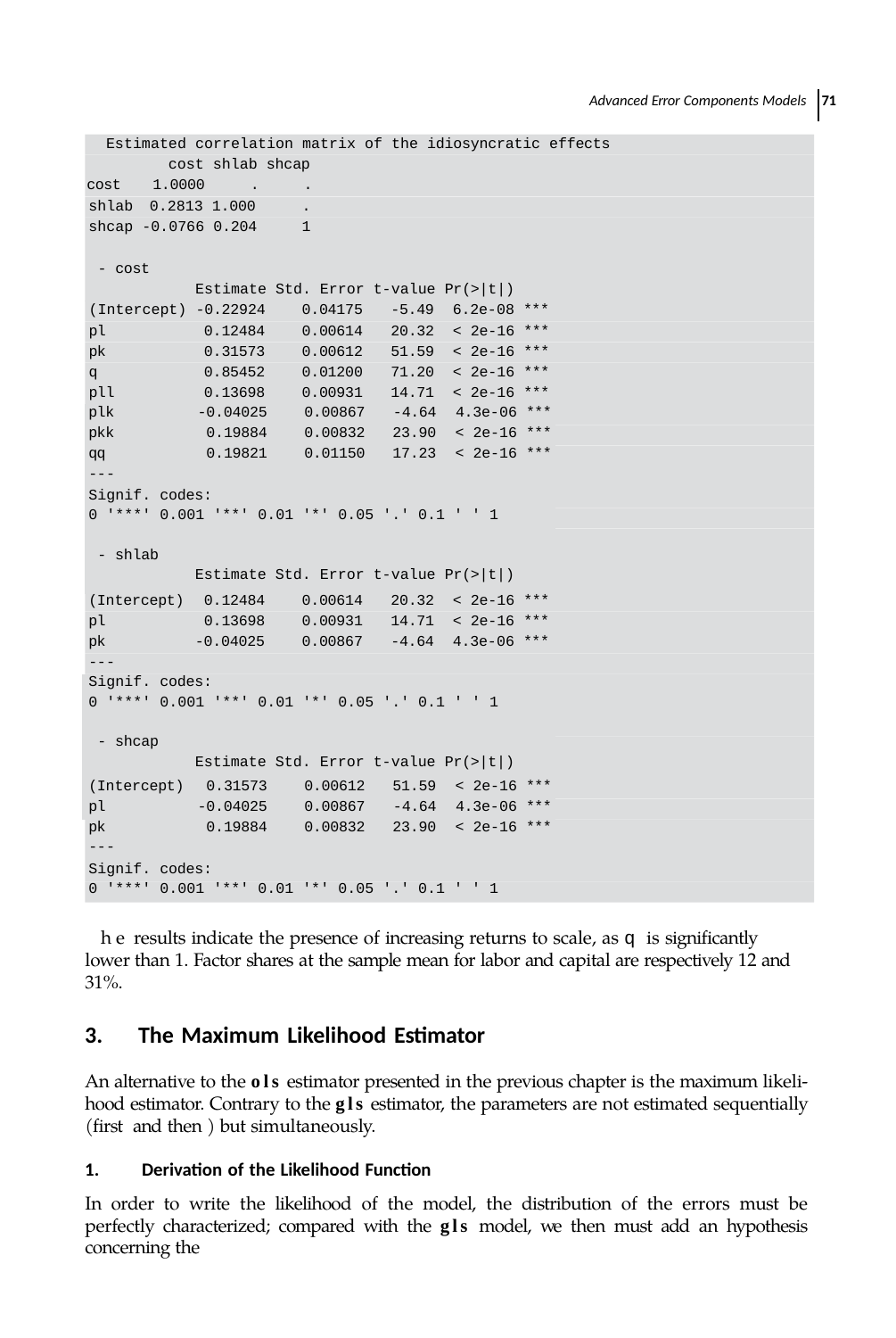

Advanced Error Components Models  71

Estimated correlation matrix of the idiosyncratic effects cost shlab shcap
cost	1.0000	.	.

shlab 0.2813 1.000
shcap -0.0766 0.204
. 1

- cost
Estimate Std. Error t-value Pr(>|t|)
0.04175
0.00614
0.00612
0.01200
0.00931
-5.49
20.32
51.59
71.20
14.71
6.2e-08 ***
< 2e-16 ***
< 2e-16 ***
< 2e-16 ***
< 2e-16 ***
(Intercept) -0.22924

pl pk q pll
0.12484
0.31573
0.85452
0.13698

| plk | -0.04025 | 0.00867 | -4.64 | 4.3e-06 \*\*\* |
| --- | --- | --- | --- | --- |
| pkk | 0.19884 | 0.00832 | 23.90 | < 2e-16 \*\*\* |
| qq | 0.19821 | 0.01150 | 17.23 | < 2e-16 \*\*\* |
| --- |  |  |  |  |
| Signif. codes: 0 '\*\*\*' 0.001 '\*\*' 0.01 '\*' 0.05 '.' 0.1 ' ' 1 - shlab Estimate Std. Error t-value Pr(>|t|) |  |  |  |  |

(Intercept) pl
pk
---
0.12484
0.13698
-0.04025
0.00614
0.00931
0.00867
20.32
14.71
-4.64
< 2e-16 ***
< 2e-16 *** 4.3e-06 ***

| Signif. codes: 0 '\*\*\*' 0.001 '\*\*' 0.01 '\*' 0.05 '.' 0.1 ' ' 1 - shcap Estimate Std. Error t-value Pr(>|t|) |  |  |  |  |
| --- | --- | --- | --- | --- |
| (Intercept) | 0.31573 | 0.00612 | 51.59 | < 2e-16 \*\*\* |
| pl | -0.04025 | 0.00867 | -4.64 | 4.3e-06 \*\*\* |
| pk --- | 0.19884 | 0.00832 | 23.90 | < 2e-16 \*\*\* |
| Signif. codes: 0 '\*\*\*' 0.001 '\*\*' 0.01 '\*' 0.05 '.' 0.1 ' ' 1 |  |  |  |  |

he results indicate the presence of increasing returns to scale, as q is signiﬁcantly lower than 1. Factor shares at the sample mean for labor and capital are respectively 12 and 31%.

The Maximum Likelihood Estimator

An alternative to the ols estimator presented in the previous chapter is the maximum likeli- hood estimator. Contrary to the gls estimator, the parameters are not estimated sequentially (ﬁrst  and then ) but simultaneously.

Derivation of the Likelihood Function
In order to write the likelihood of the model, the distribution of the errors must be perfectly characterized; compared with the gls model, we then must add an hypothesis concerning the